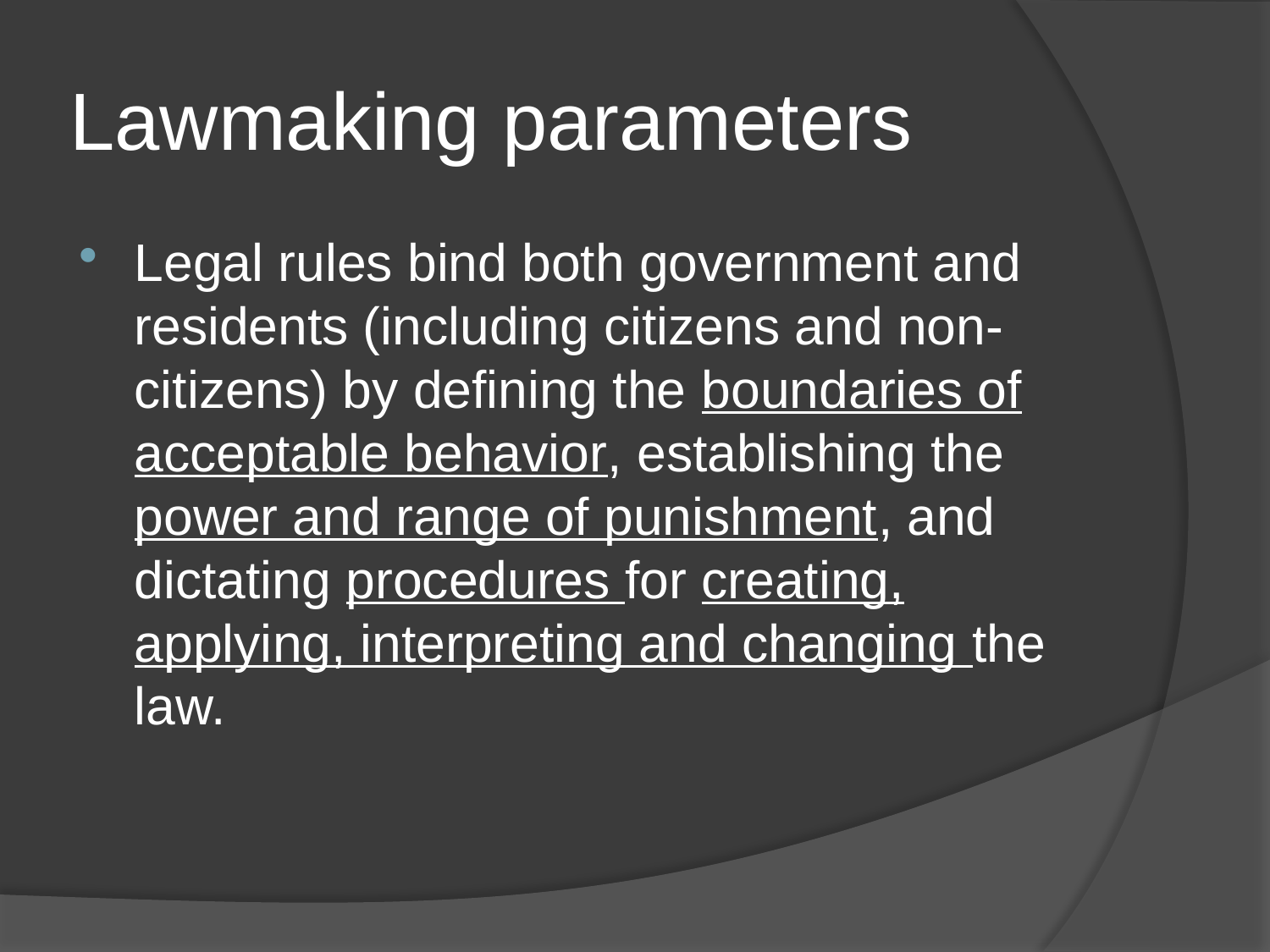

# Lawmaking parameters
Legal rules bind both government and residents (including citizens and non-citizens) by defining the boundaries of acceptable behavior, establishing the power and range of punishment, and dictating procedures for creating, applying, interpreting and changing the law.